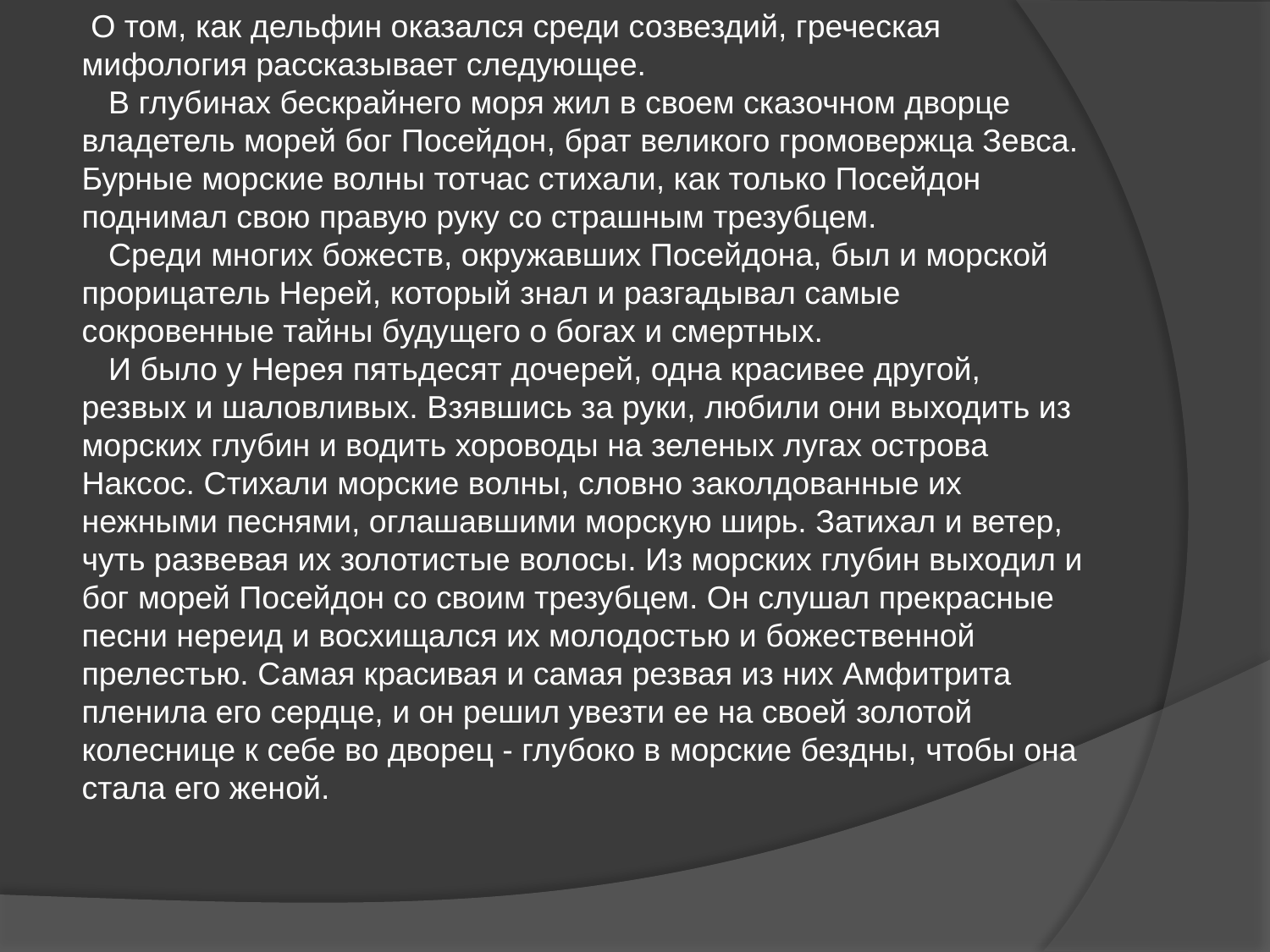

О том, как дельфин оказался среди созвездий, греческая мифология рассказывает следующее.
   В глубинах бескрайнего моря жил в своем сказочном дворце владетель морей бог Посейдон, брат великого громовержца Зевса. Бурные морские волны тотчас стихали, как только Посейдон поднимал свою правую руку со страшным трезубцем.
   Среди многих божеств, окружавших Посейдона, был и морской прорицатель Нерей, который знал и разгадывал самые сокровенные тайны будущего о богах и смертных.
   И было у Нерея пятьдесят дочерей, одна красивее другой, резвых и шаловливых. Взявшись за руки, любили они выходить из морских глубин и водить хороводы на зеленых лугах острова Наксос. Стихали морские волны, словно заколдованные их нежными песнями, оглашавшими морскую ширь. Затихал и ветер, чуть развевая их золотистые волосы. Из морских глубин выходил и бог морей Посейдон со своим трезубцем. Он слушал прекрасные песни нереид и восхищался их молодостью и божественной прелестью. Самая красивая и самая резвая из них Амфитрита пленила его сердце, и он решил увезти ее на своей золотой колеснице к себе во дворец - глубоко в морские бездны, чтобы она стала его женой.